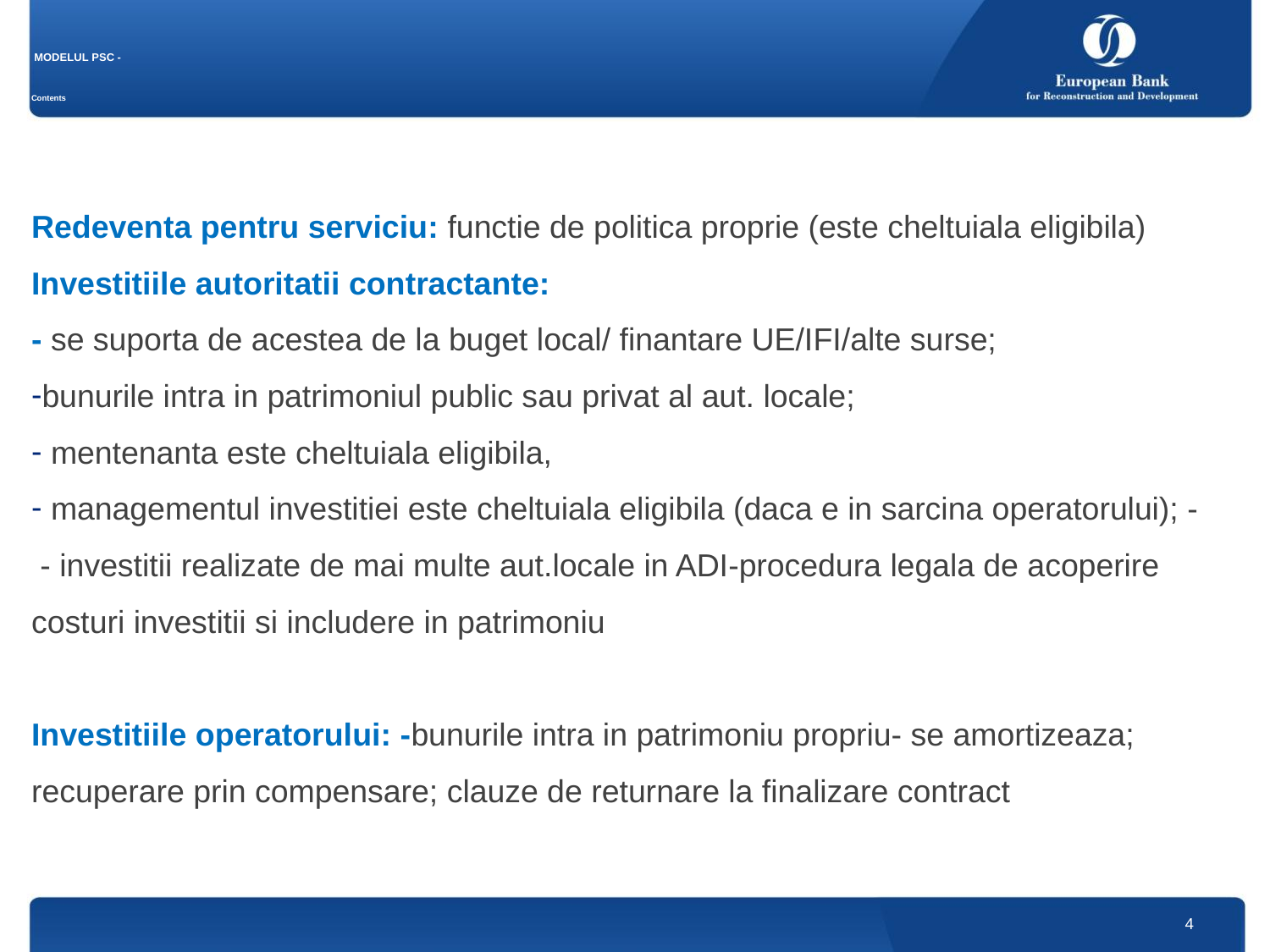

# MODELUL PSC - Contents
Redeventa pentru serviciu: functie de politica proprie (este cheltuiala eligibila)
Investitiile autoritatii contractante:
- se suporta de acestea de la buget local/ finantare UE/IFI/alte surse;
bunurile intra in patrimoniul public sau privat al aut. locale;
 mentenanta este cheltuiala eligibila,
 managementul investitiei este cheltuiala eligibila (daca e in sarcina operatorului); -
 - investitii realizate de mai multe aut.locale in ADI-procedura legala de acoperire costuri investitii si includere in patrimoniu

Investitiile operatorului: -bunurile intra in patrimoniu propriu- se amortizeaza; recuperare prin compensare; clauze de returnare la finalizare contract

4